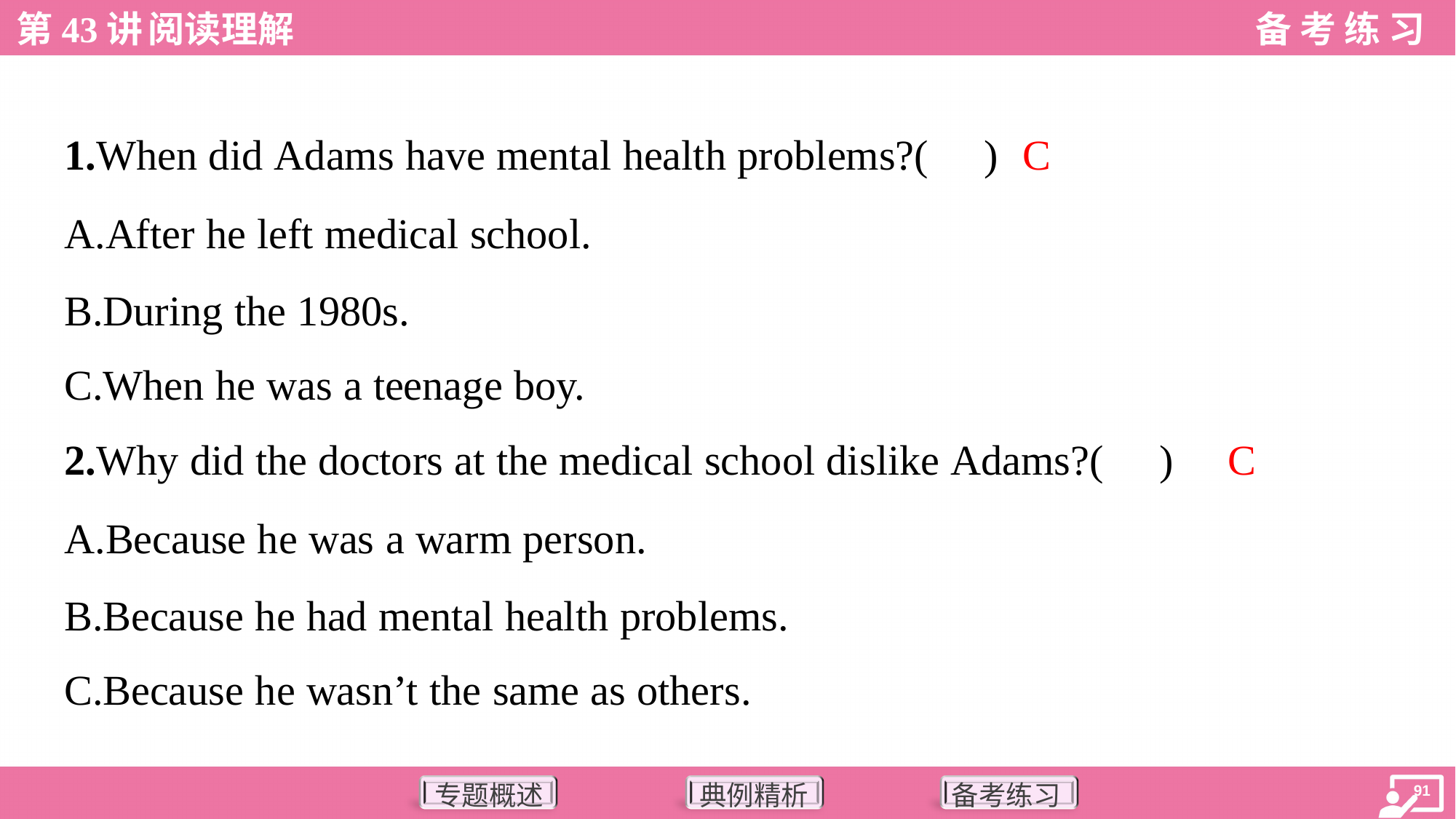

C
1.When did Adams have mental health problems?(     )
A.After he left medical school.
B.During the 1980s.
C.When he was a teenage boy.
C
2.Why did the doctors at the medical school dislike Adams?(     )
A.Because he was a warm person.
B.Because he had mental health problems.
C.Because he wasn’t the same as others.